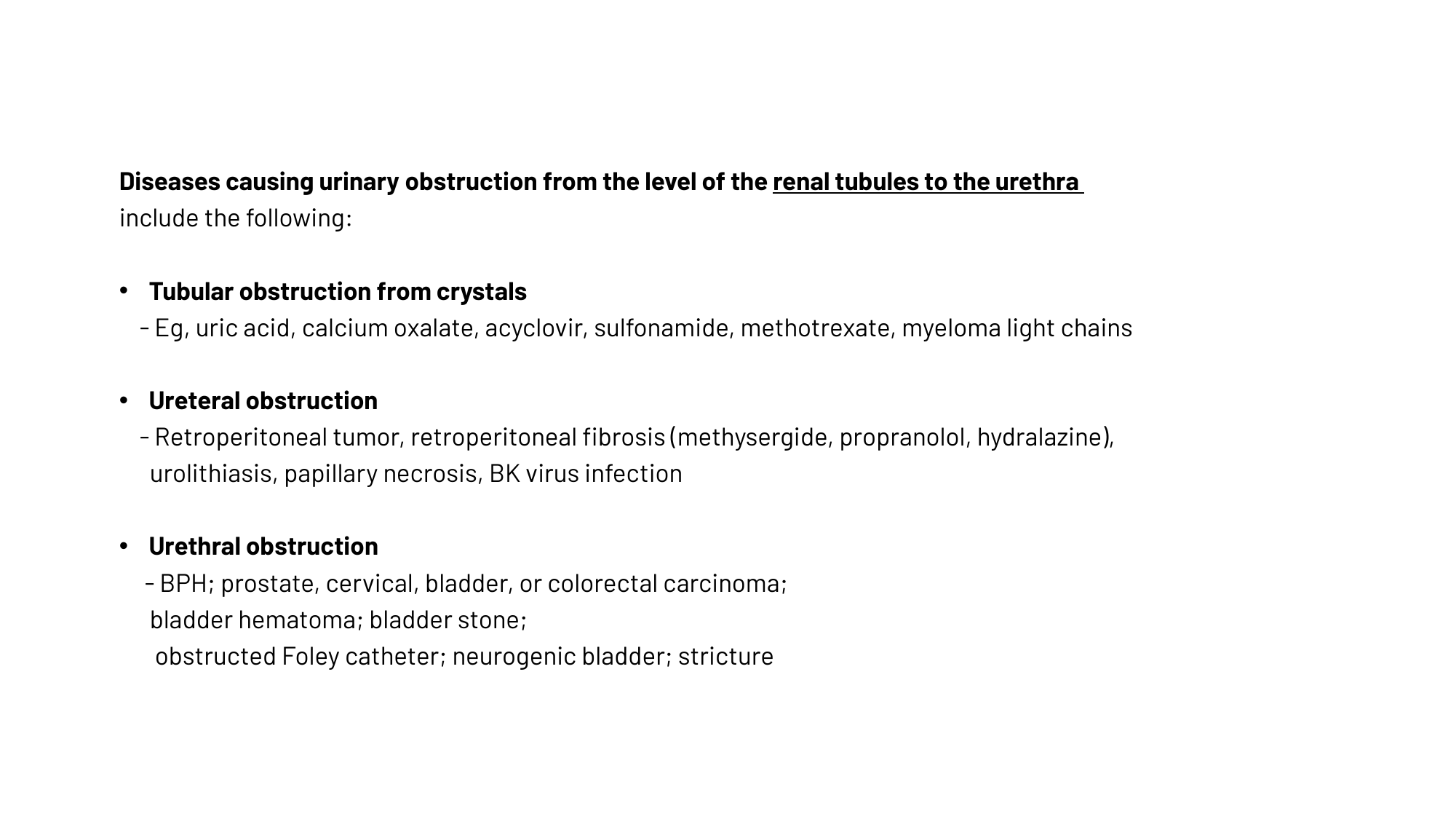

Diseases causing urinary obstruction from the level of the renal tubules to the urethra
include the following:

Tubular obstruction from crystals
    - Eg, uric acid, calcium oxalate, acyclovir, sulfonamide, methotrexate, myeloma light chains

Ureteral obstruction
    - Retroperitoneal tumor, retroperitoneal fibrosis (methysergide, propranolol, hydralazine),
      urolithiasis, papillary necrosis, BK virus infection

Urethral obstruction
     - BPH; prostate, cervical, bladder, or colorectal carcinoma;
      bladder hematoma; bladder stone;
       obstructed Foley catheter; neurogenic bladder; stricture